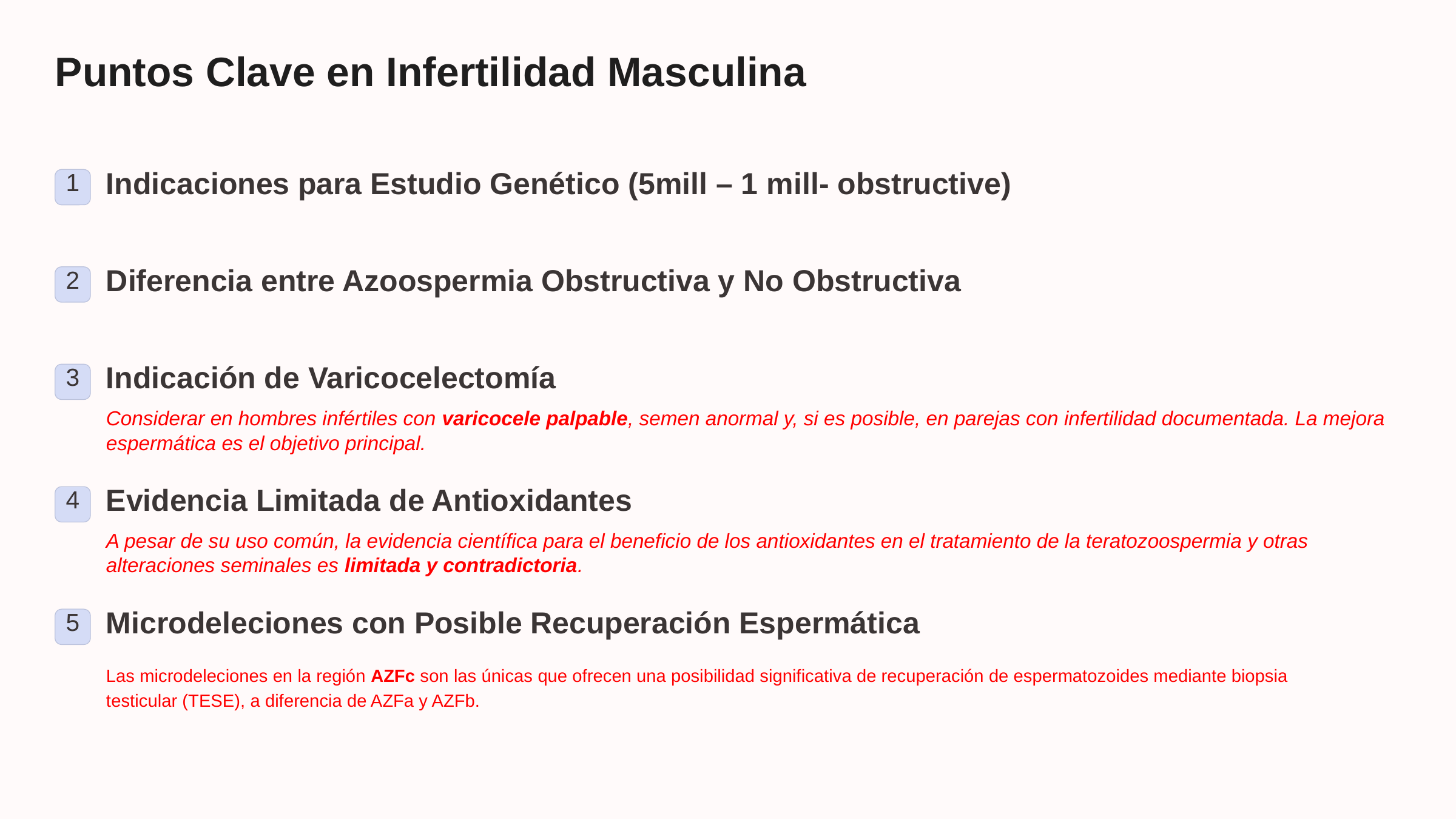

Puntos Clave en Infertilidad Masculina

1
Indicaciones para Estudio Genético (5mill – 1 mill- obstructive)

2
Diferencia entre Azoospermia Obstructiva y No Obstructiva

3
Indicación de Varicocelectomía
Considerar en hombres infértiles con varicocele palpable, semen anormal y, si es posible, en parejas con infertilidad documentada. La mejora espermática es el objetivo principal.

4
Evidencia Limitada de Antioxidantes
A pesar de su uso común, la evidencia científica para el beneficio de los antioxidantes en el tratamiento de la teratozoospermia y otras alteraciones seminales es limitada y contradictoria.

5
Microdeleciones con Posible Recuperación Espermática
Las microdeleciones en la región AZFc son las únicas que ofrecen una posibilidad significativa de recuperación de espermatozoides mediante biopsia testicular (TESE), a diferencia de AZFa y AZFb.